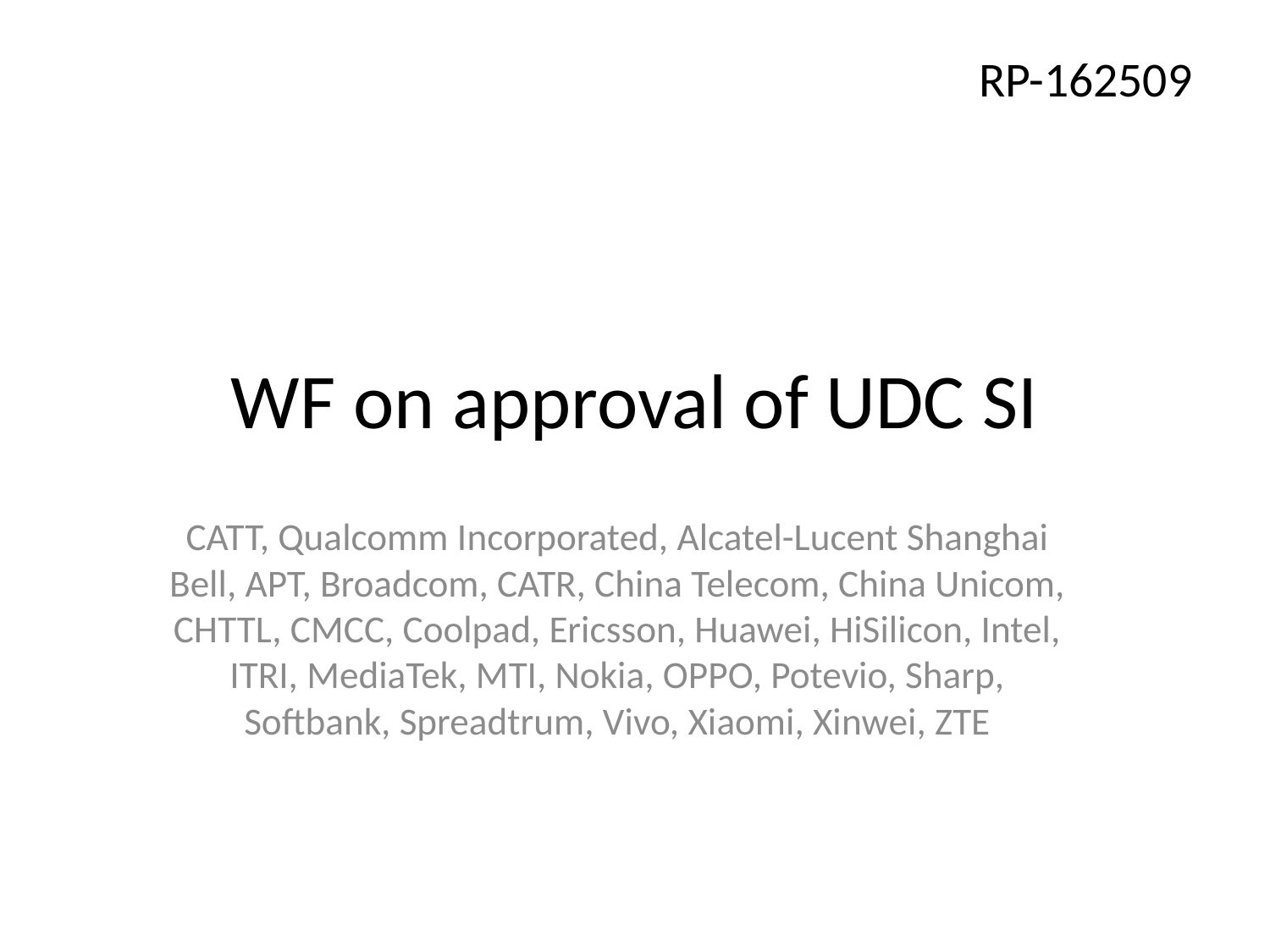

RP-162509
# WF on approval of UDC SI
CATT, Qualcomm Incorporated, Alcatel-Lucent Shanghai Bell, APT, Broadcom, CATR, China Telecom, China Unicom, CHTTL, CMCC, Coolpad, Ericsson, Huawei, HiSilicon, Intel, ITRI, MediaTek, MTI, Nokia, OPPO, Potevio, Sharp, Softbank, Spreadtrum, Vivo, Xiaomi, Xinwei, ZTE